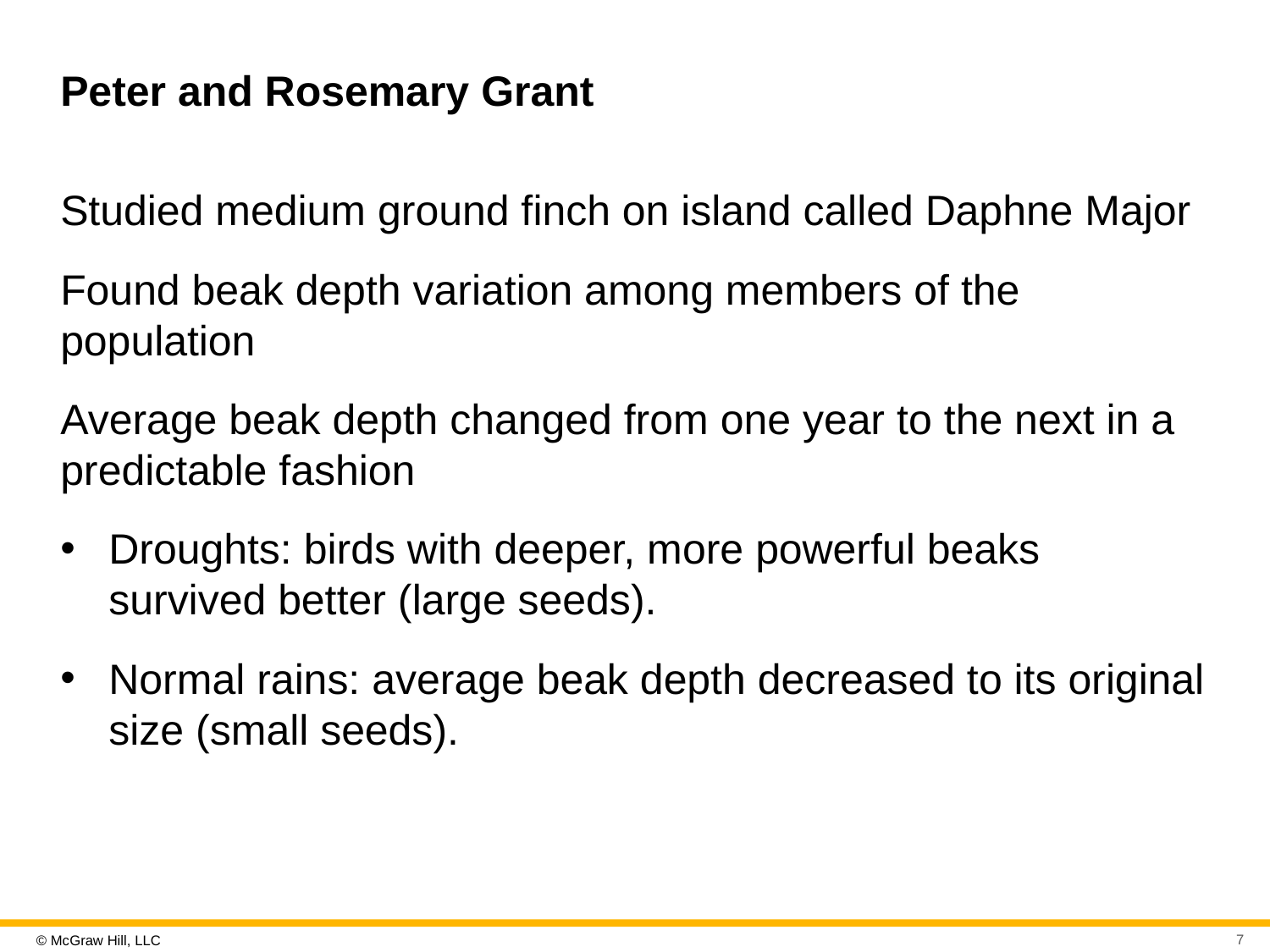

# Peter and Rosemary Grant
Studied medium ground finch on island called Daphne Major
Found beak depth variation among members of the population
Average beak depth changed from one year to the next in a predictable fashion
Droughts: birds with deeper, more powerful beaks survived better (large seeds).
Normal rains: average beak depth decreased to its original size (small seeds).
7